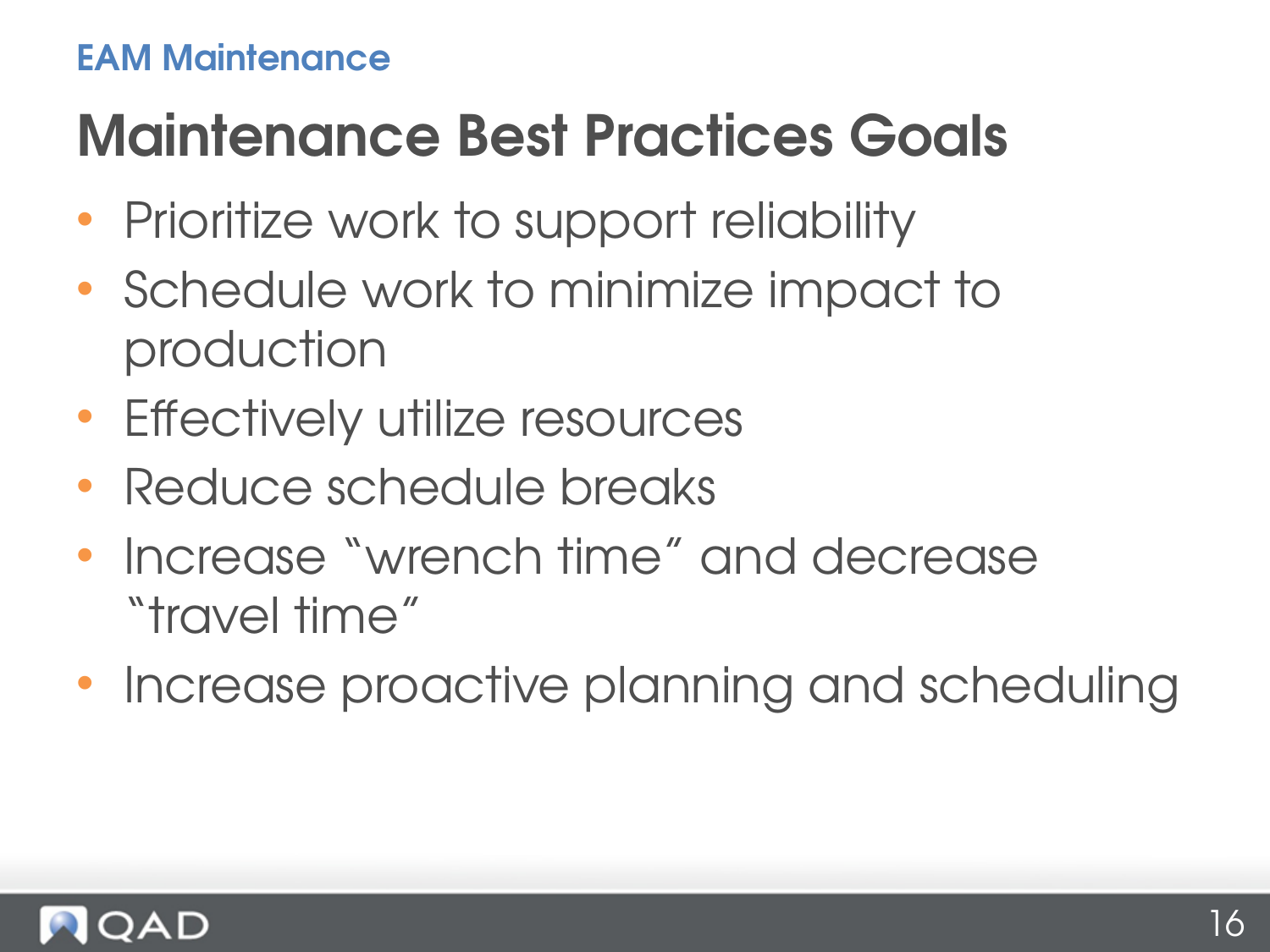

EAM Maintenance
# Maintenance Best Practices Goals
Prioritize work to support reliability
Schedule work to minimize impact to production
Effectively utilize resources
Reduce schedule breaks
Increase “wrench time” and decrease “travel time”
Increase proactive planning and scheduling
16